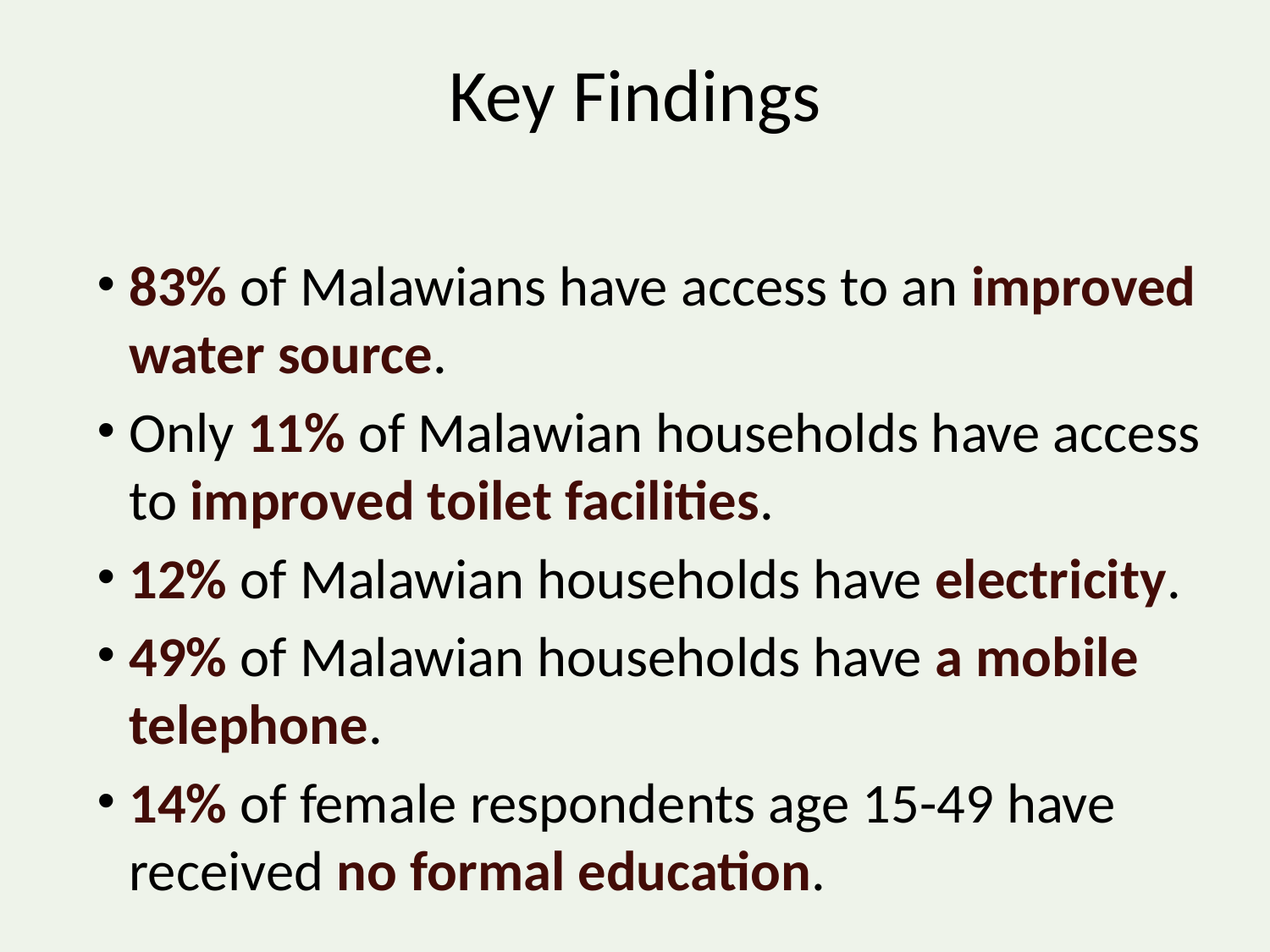

# Key Findings
83% of Malawians have access to an improved water source.
Only 11% of Malawian households have access to improved toilet facilities.
12% of Malawian households have electricity.
49% of Malawian households have a mobile telephone.
14% of female respondents age 15-49 have received no formal education.